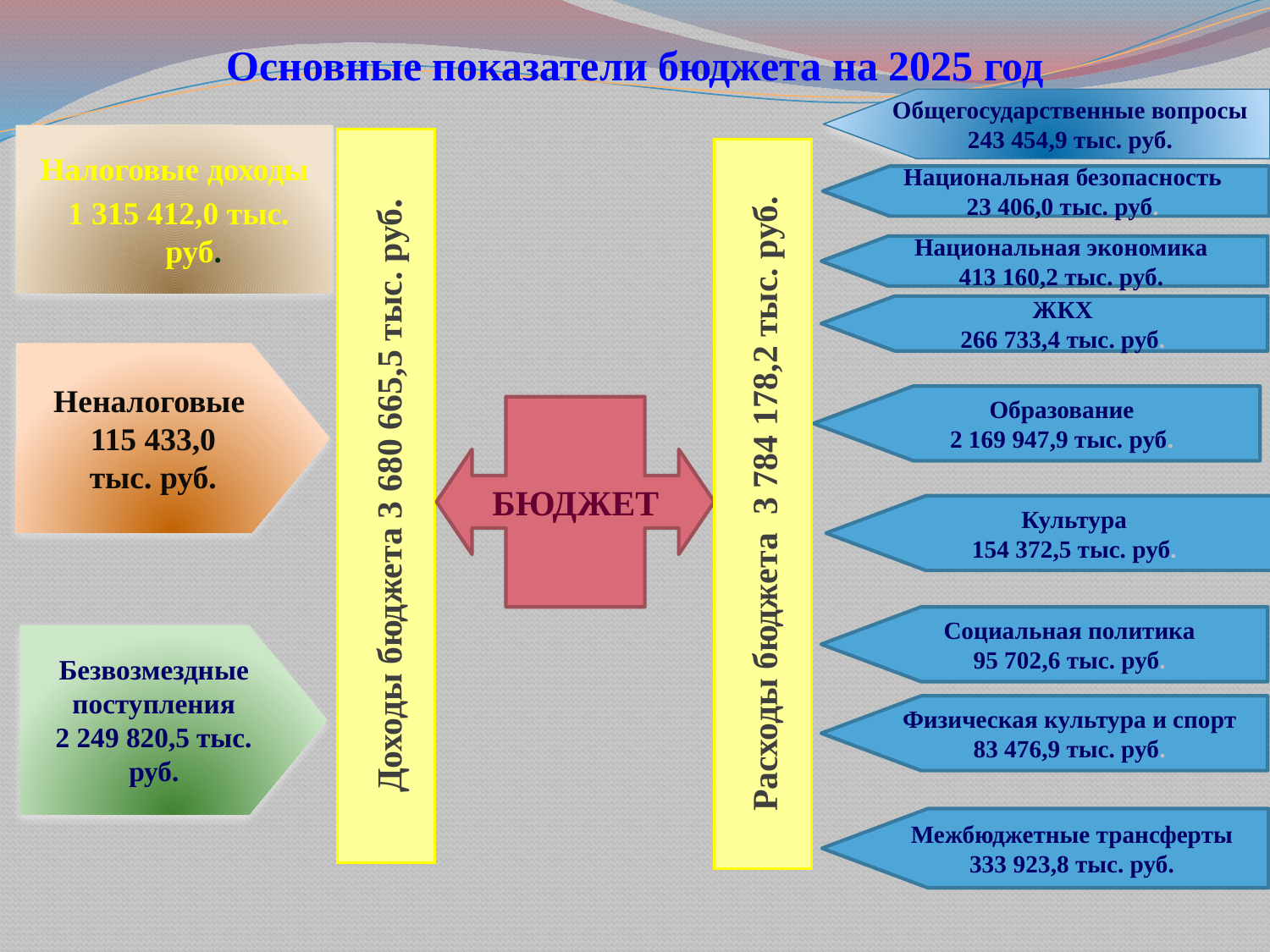

# Основные показатели бюджета на 2025 год
Общегосударственные вопросы
243 454,9 тыс. руб.
Налоговые доходы
 1 315 412,0 тыс. руб.
Доходы бюджета 3 680 665,5 тыс. руб.
Расходы бюджета  3 784 178,2 тыс. руб.
Национальная безопасность
23 406,0 тыс. руб.

Национальная экономика
413 160,2 тыс. руб.
.
ЖКХ
266 733,4 тыс. руб.
Неналоговые
115 433,0
тыс. руб.
БЮДЖЕТ
Образование
2 169 947,9 тыс. руб.
Культура
154 372,5 тыс. руб.
Социальная политика
95 702,6 тыс. руб.
Безвозмездные поступления
2 249 820,5 тыс. руб.
Физическая культура и спорт
83 476,9 тыс. руб.
Межбюджетные трансферты
333 923,8 тыс. руб.